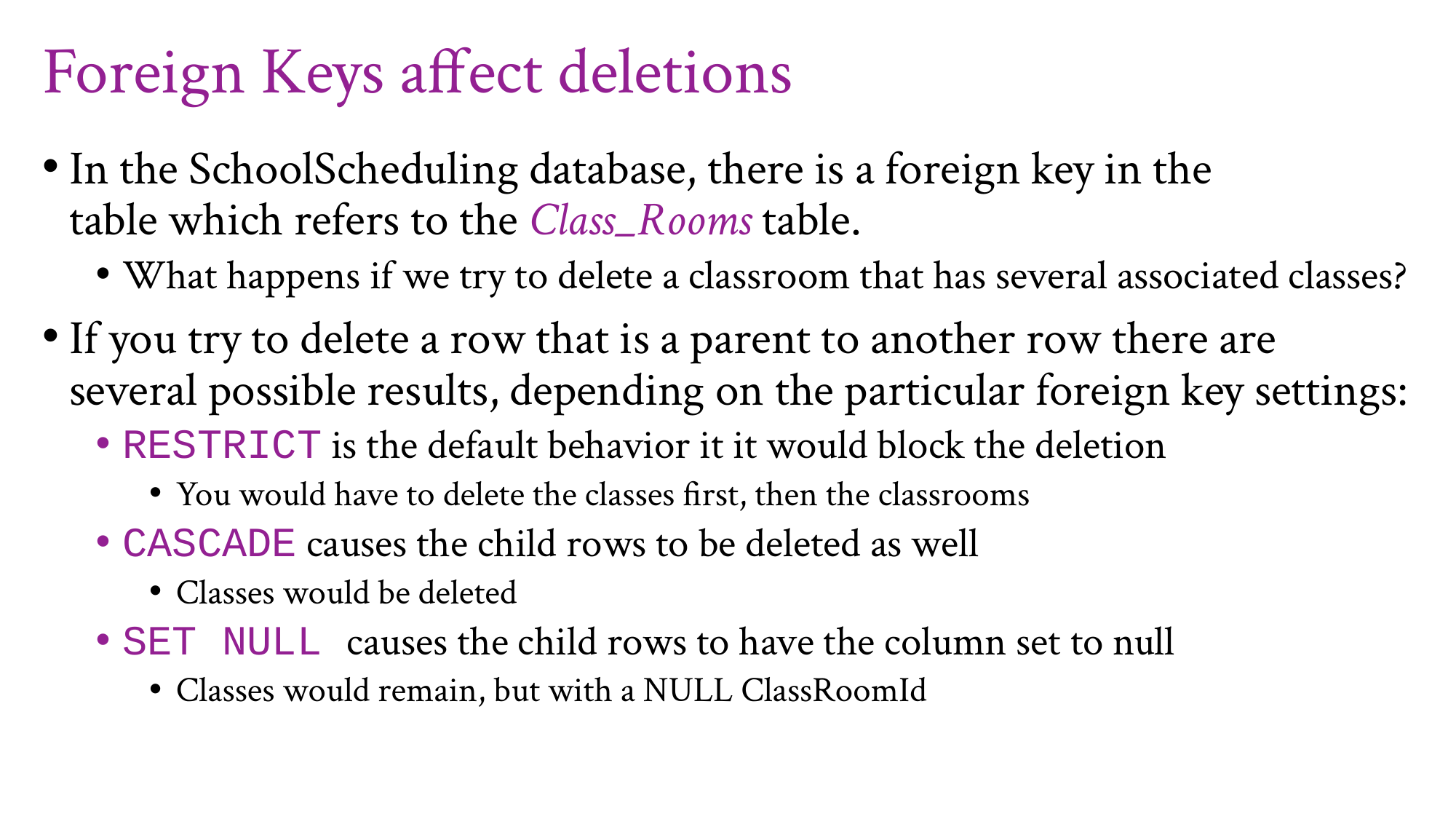

# Foreign Keys affect deletions
In the SchoolScheduling database, there is a foreign key in the Classes table which refers to the Class_Rooms table.
What happens if we try to delete a classroom that has several associated classes?
If you try to delete a row that is a parent to another row there are several possible results, depending on the particular foreign key settings:
RESTRICT is the default behavior it it would block the deletion
You would have to delete the classes first, then the classrooms
CASCADE causes the child rows to be deleted as well
Classes would be deleted
SET NULL causes the child rows to have the column set to null
Classes would remain, but with a NULL ClassRoomId